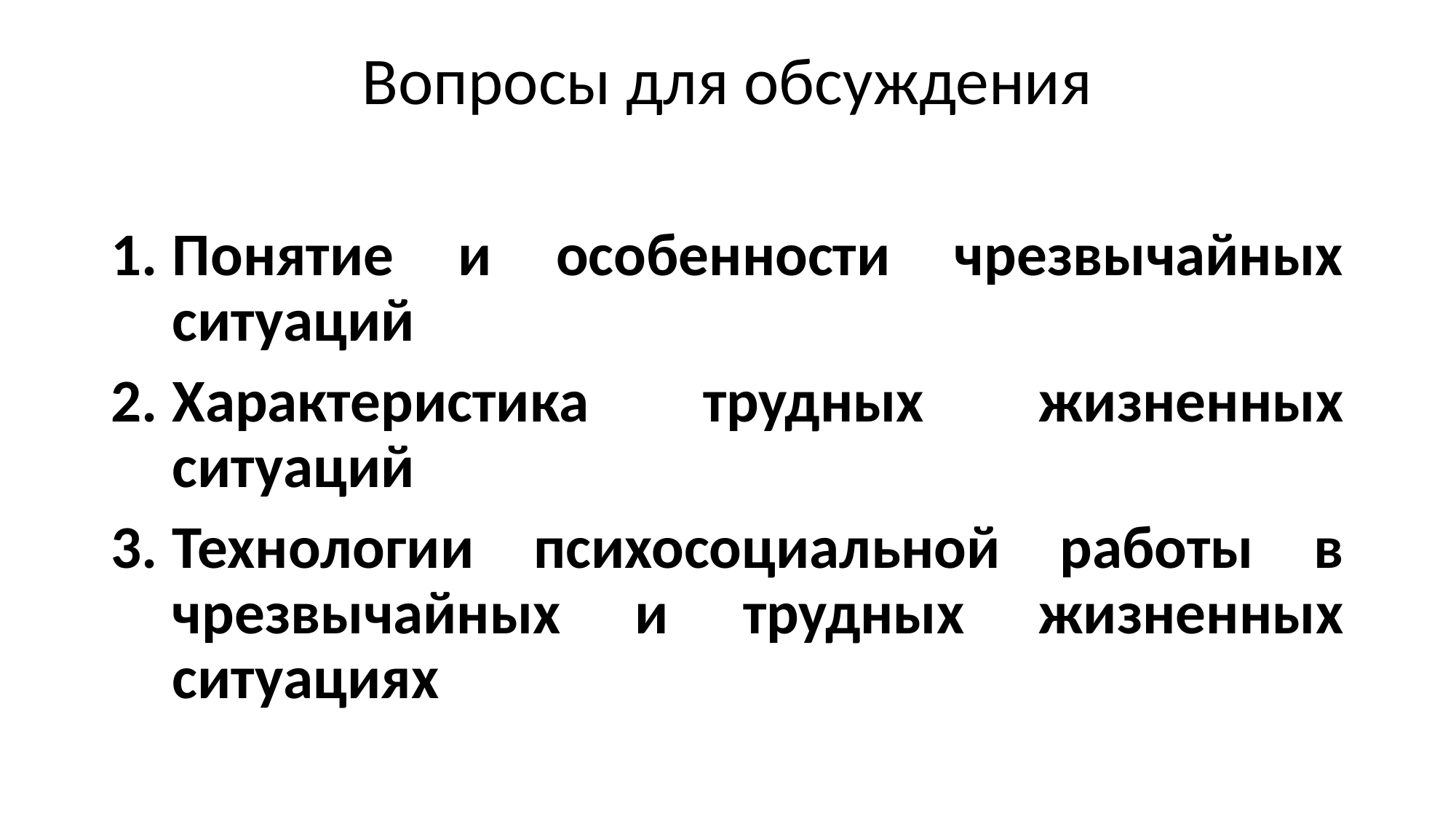

# Вопросы для обсуждения
Понятие и особенности чрезвычайных ситуаций
Характеристика трудных жизненных ситуаций
Технологии психосоциальной работы в чрезвычайных и трудных жизненных ситуациях